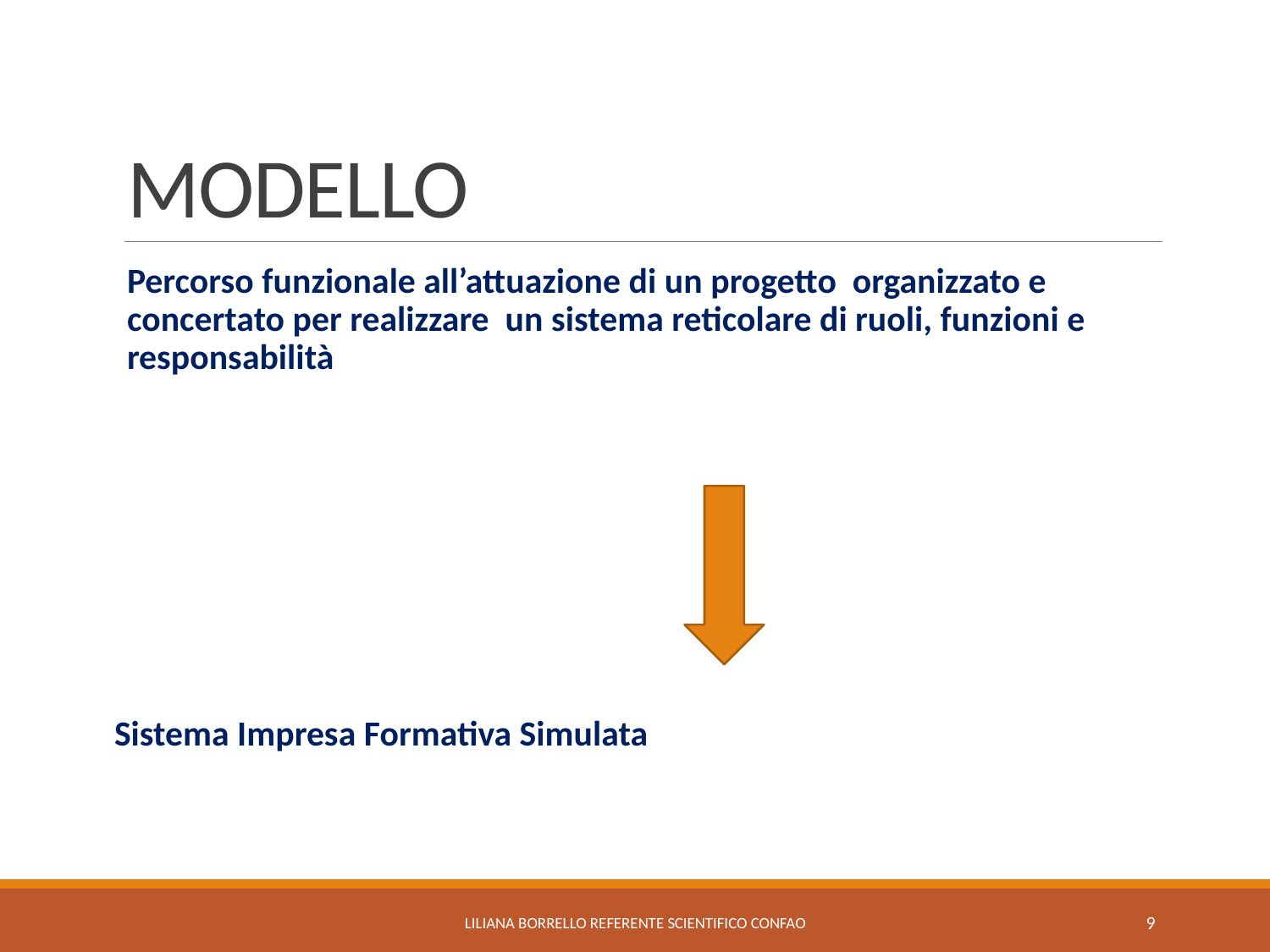

# MODELLO
	Percorso funzionale all’attuazione di un progetto  organizzato e concertato per realizzare  un sistema reticolare di ruoli, funzioni e responsabilità

Sistema Impresa Formativa Simulata

LILIANA BORRELLO referente scientifico Confao
9